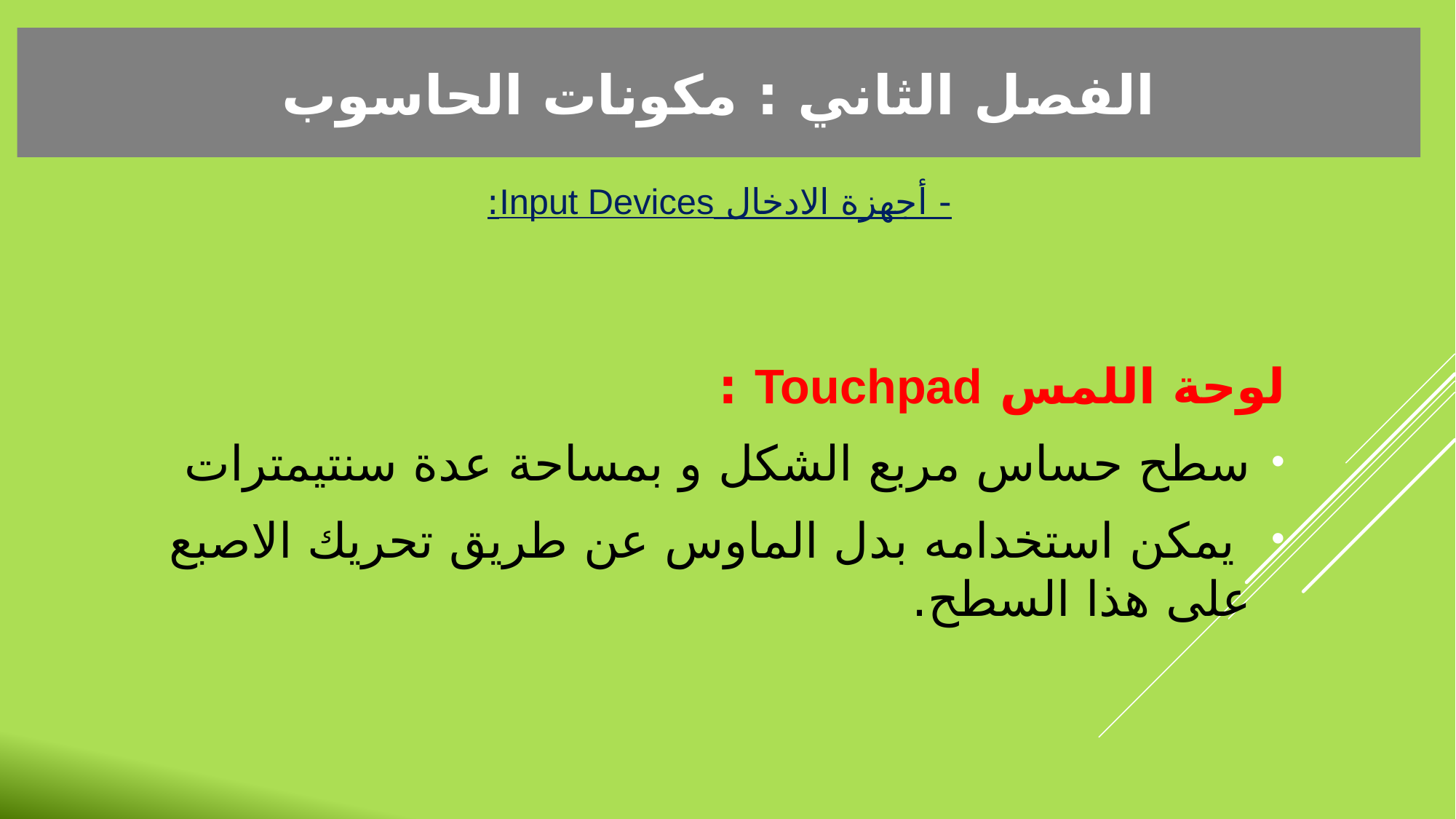

الفصل الثاني : مكونات الحاسوب
- أجهزة الادخال Input Devices:
لوحة اللمس Touchpad :
سطح حساس مربع الشكل و بمساحة عدة سنتيمترات
 يمكن استخدامه بدل الماوس عن طريق تحريك الاصبع على هذا السطح.